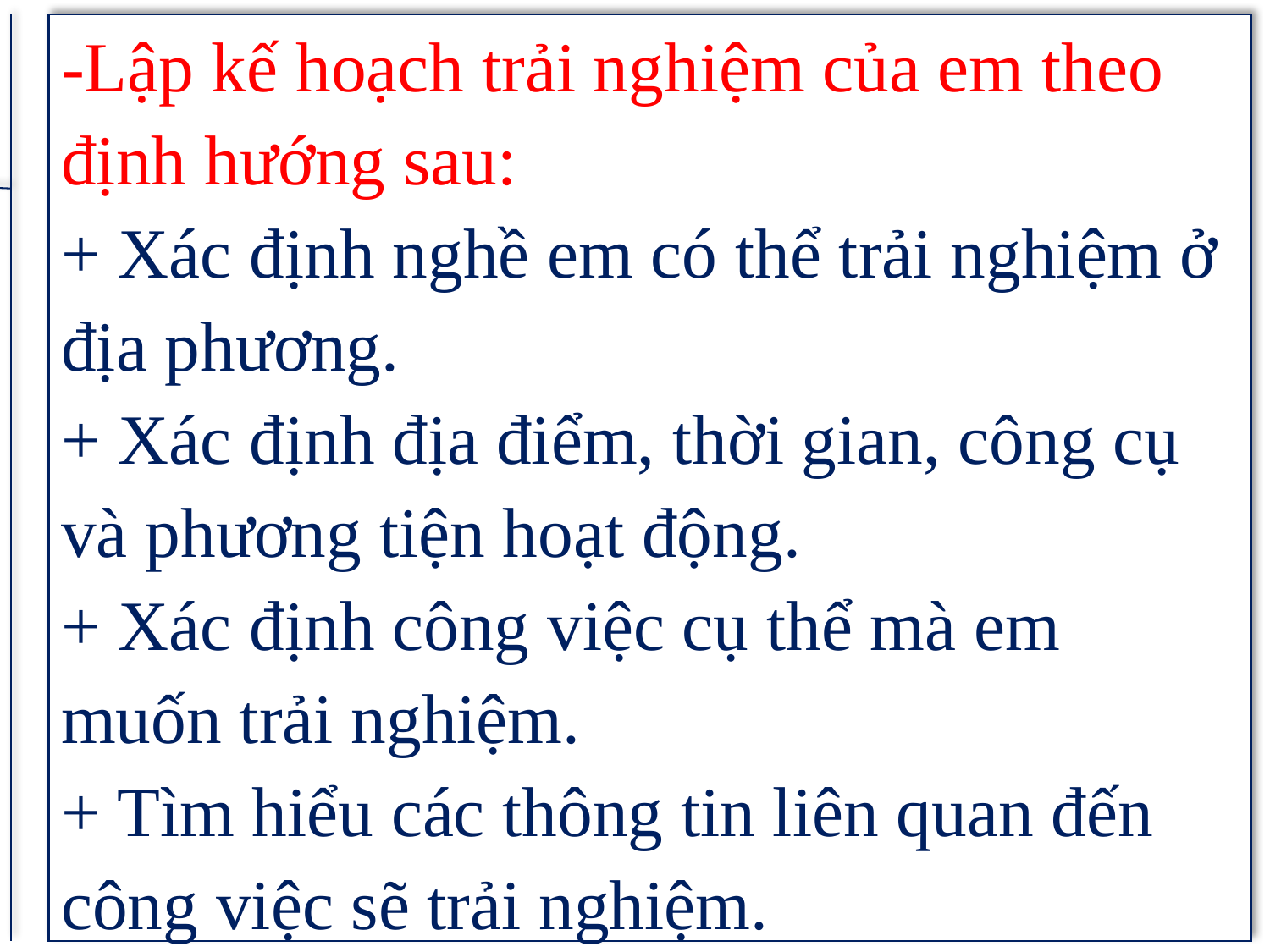

-Lập kế hoạch trải nghiệm của em theo định hướng sau:
+ Xác định nghề em có thể trải nghiệm ở địa phương.
+ Xác định địa điểm, thời gian, công cụ và phương tiện hoạt động.
+ Xác định công việc cụ thể mà em muốn trải nghiệm.
+ Tìm hiểu các thông tin liên quan đến công việc sẽ trải nghiệm.